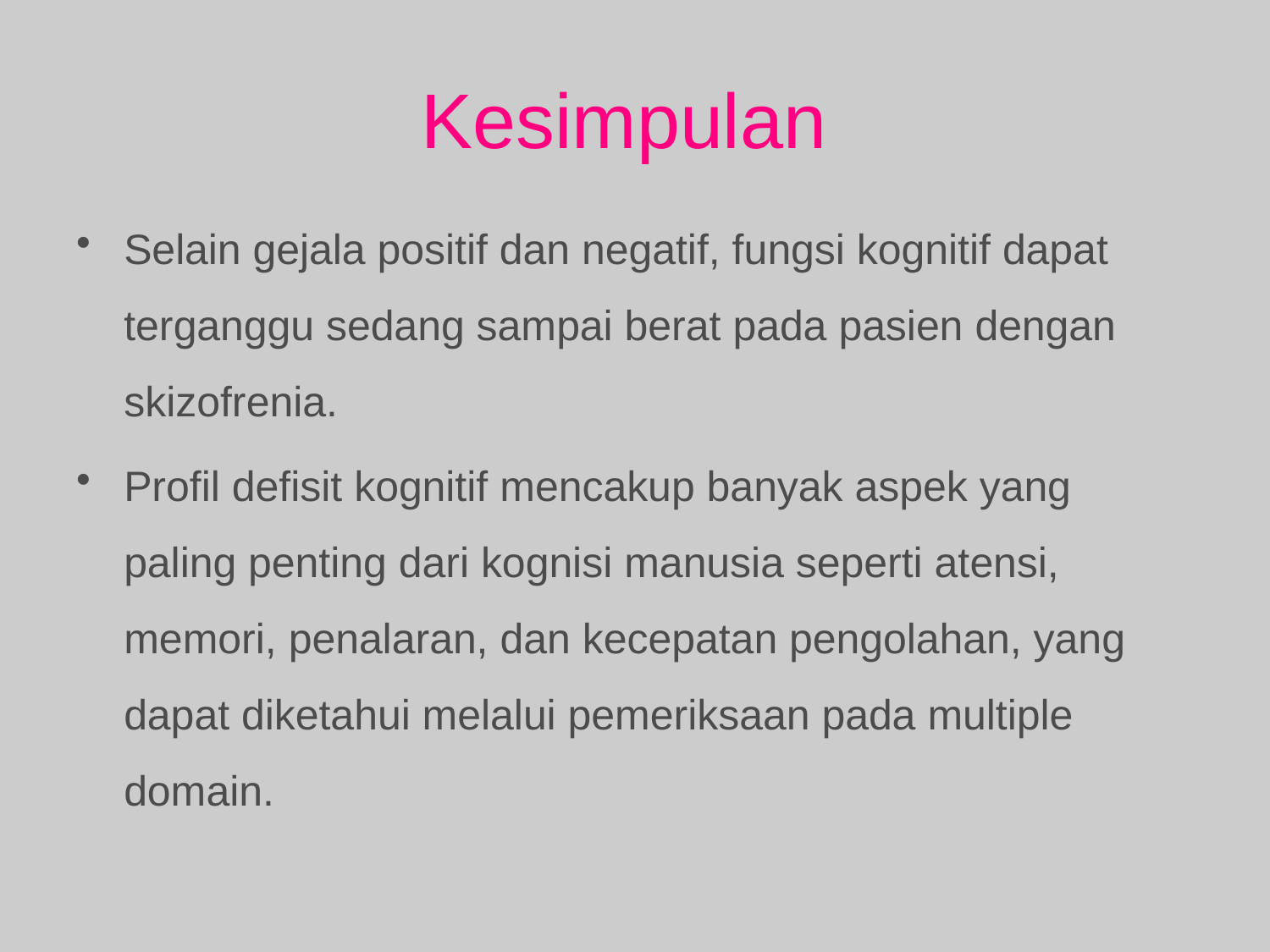

# Kesimpulan
Selain gejala positif dan negatif, fungsi kognitif dapat terganggu sedang sampai berat pada pasien dengan skizofrenia.
Profil defisit kognitif mencakup banyak aspek yang paling penting dari kognisi manusia seperti atensi, memori, penalaran, dan kecepatan pengolahan, yang dapat diketahui melalui pemeriksaan pada multiple domain.